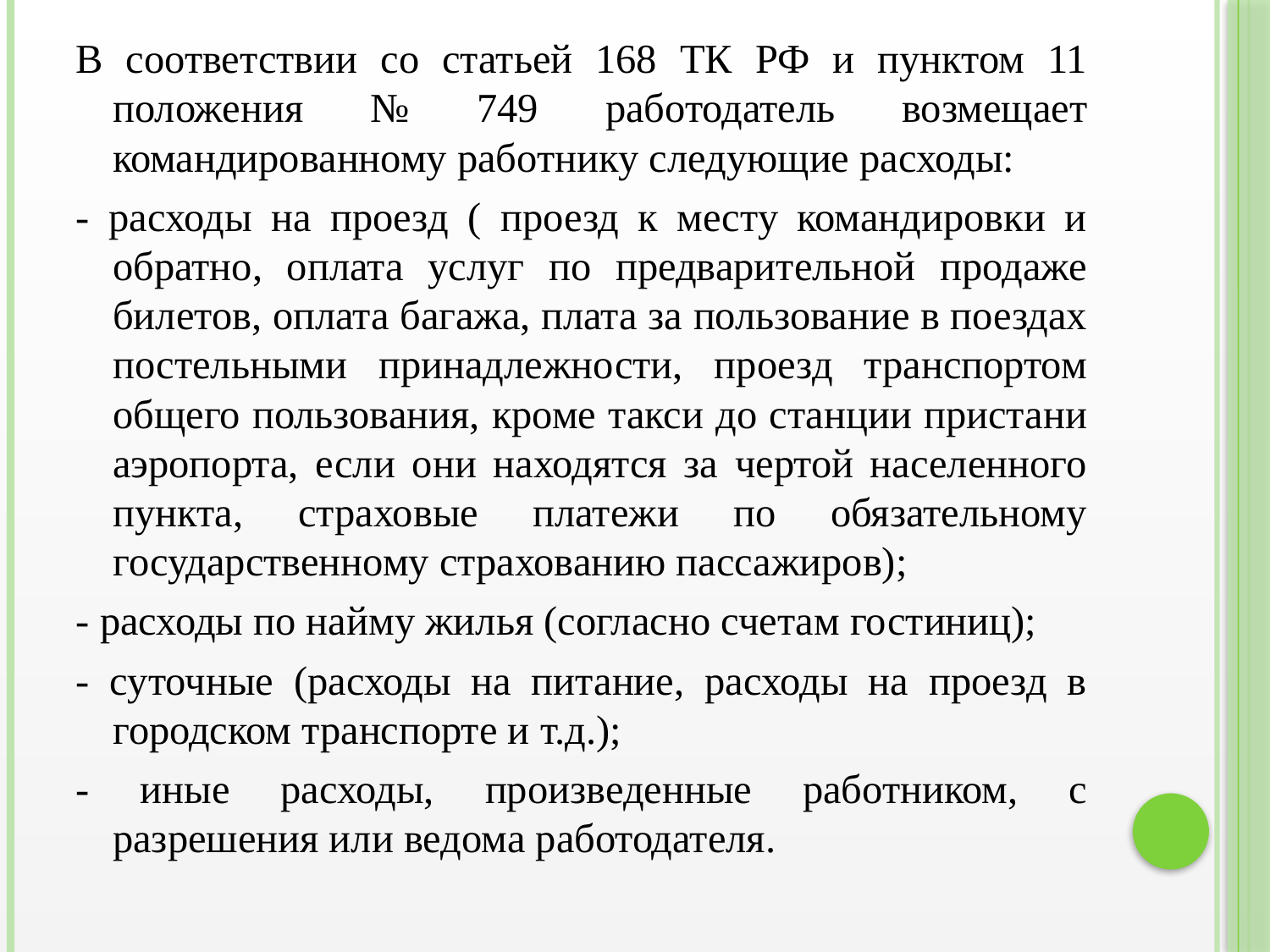

В соответствии со статьей 168 ТК РФ и пунктом 11 положения № 749 работодатель возмещает командированному работнику следующие расходы:
- расходы на проезд ( проезд к месту командировки и обратно, оплата услуг по предварительной продаже билетов, оплата багажа, плата за пользование в поездах постельными принадлежности, проезд транспортом общего пользования, кроме такси до станции пристани аэропорта, если они находятся за чертой населенного пункта, страховые платежи по обязательному государственному страхованию пассажиров);
- расходы по найму жилья (согласно счетам гостиниц);
- суточные (расходы на питание, расходы на проезд в городском транспорте и т.д.);
- иные расходы, произведенные работником, с разрешения или ведома работодателя.